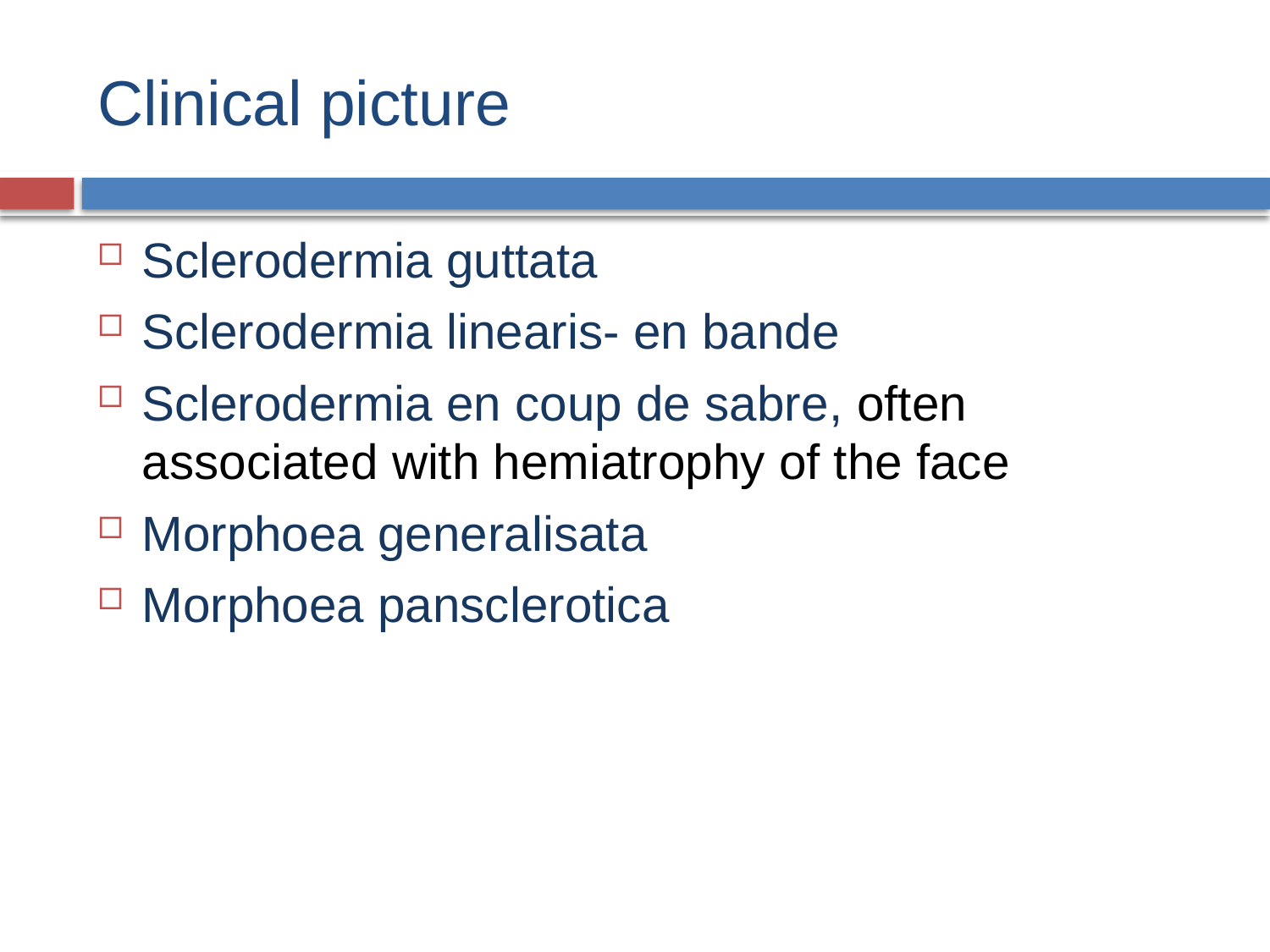

# Clinical picture
Sclerodermia guttata
Sclerodermia linearis- en bande
Sclerodermia en coup de sabre, often associated with hemiatrophy of the face
Morphoea generalisata
Morphoea pansclerotica